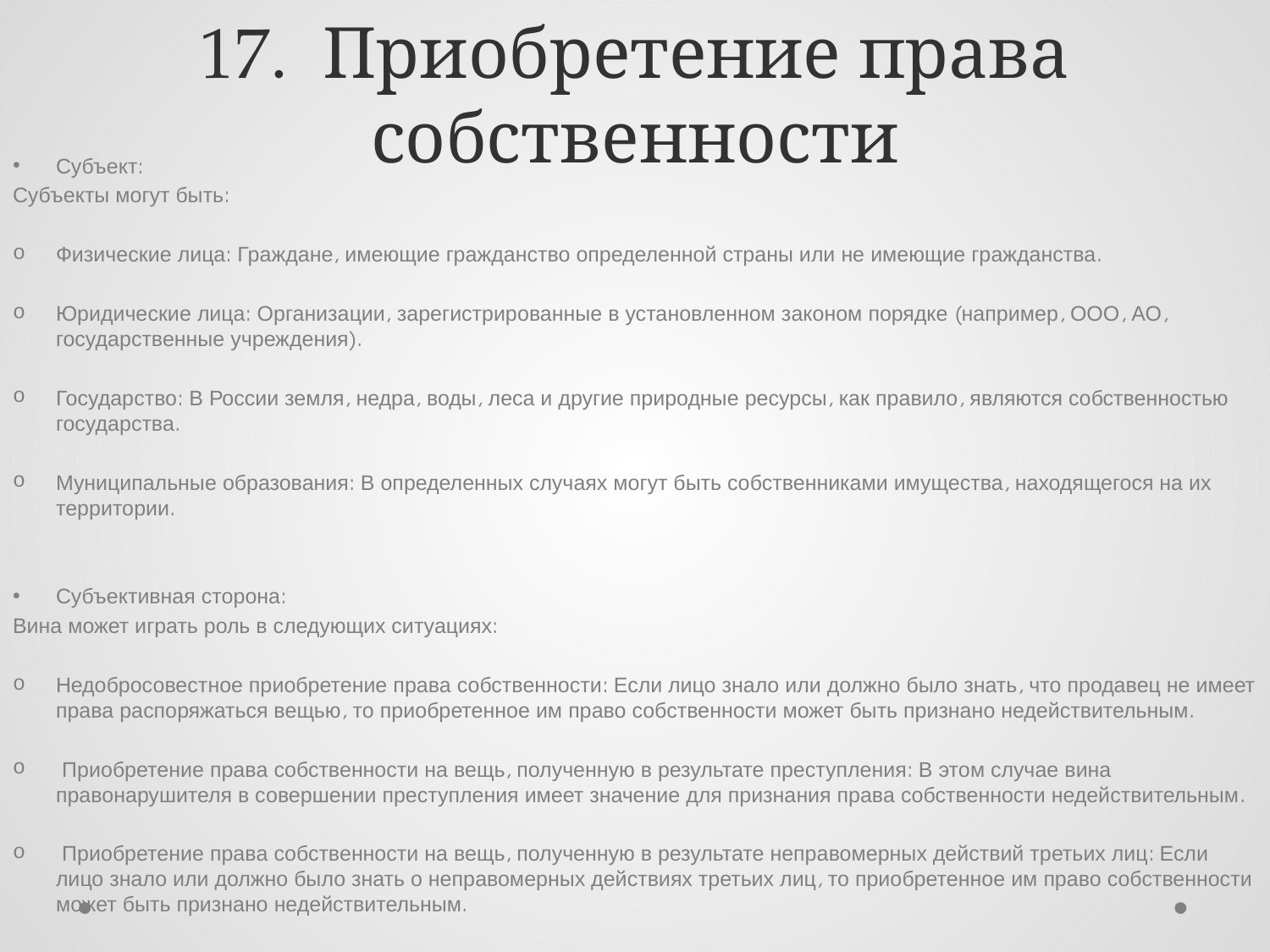

# 17.  Приобретение права собственности
Субъект:
Субъекты могут быть:

Физические лица: Граждане, имеющие гражданство определенной страны или не имеющие гражданства.

Юридические лица: Организации, зарегистрированные в установленном законом порядке (например, ООО, АО, государственные учреждения).

Государство: В России земля, недра, воды, леса и другие природные ресурсы, как правило, являются собственностью государства.

Муниципальные образования: В определенных случаях могут быть собственниками имущества, находящегося на их территории.

Субъективная сторона:
Вина может играть роль в следующих ситуациях:

Недобросовестное приобретение права собственности: Если лицо знало или должно было знать, что продавец не имеет права распоряжаться вещью, то приобретенное им право собственности может быть признано недействительным.

 Приобретение права собственности на вещь, полученную в результате преступления: В этом случае вина правонарушителя в совершении преступления имеет значение для признания права собственности недействительным.

 Приобретение права собственности на вещь, полученную в результате неправомерных действий третьих лиц: Если лицо знало или должно было знать о неправомерных действиях третьих лиц, то приобретенное им право собственности может быть признано недействительным.